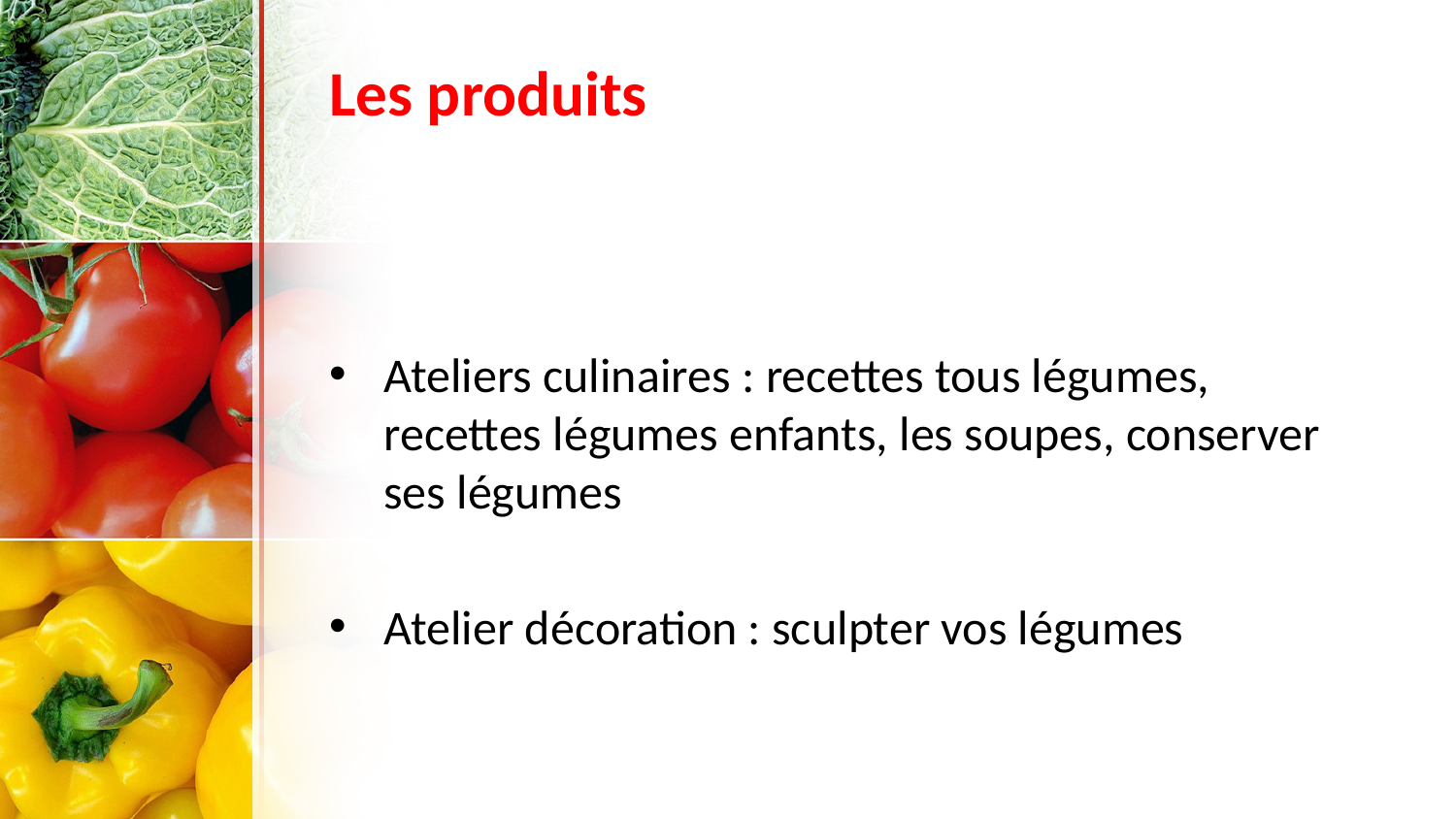

# Les produits
Ateliers culinaires : recettes tous légumes, recettes légumes enfants, les soupes, conserver ses légumes

Atelier décoration : sculpter vos légumes